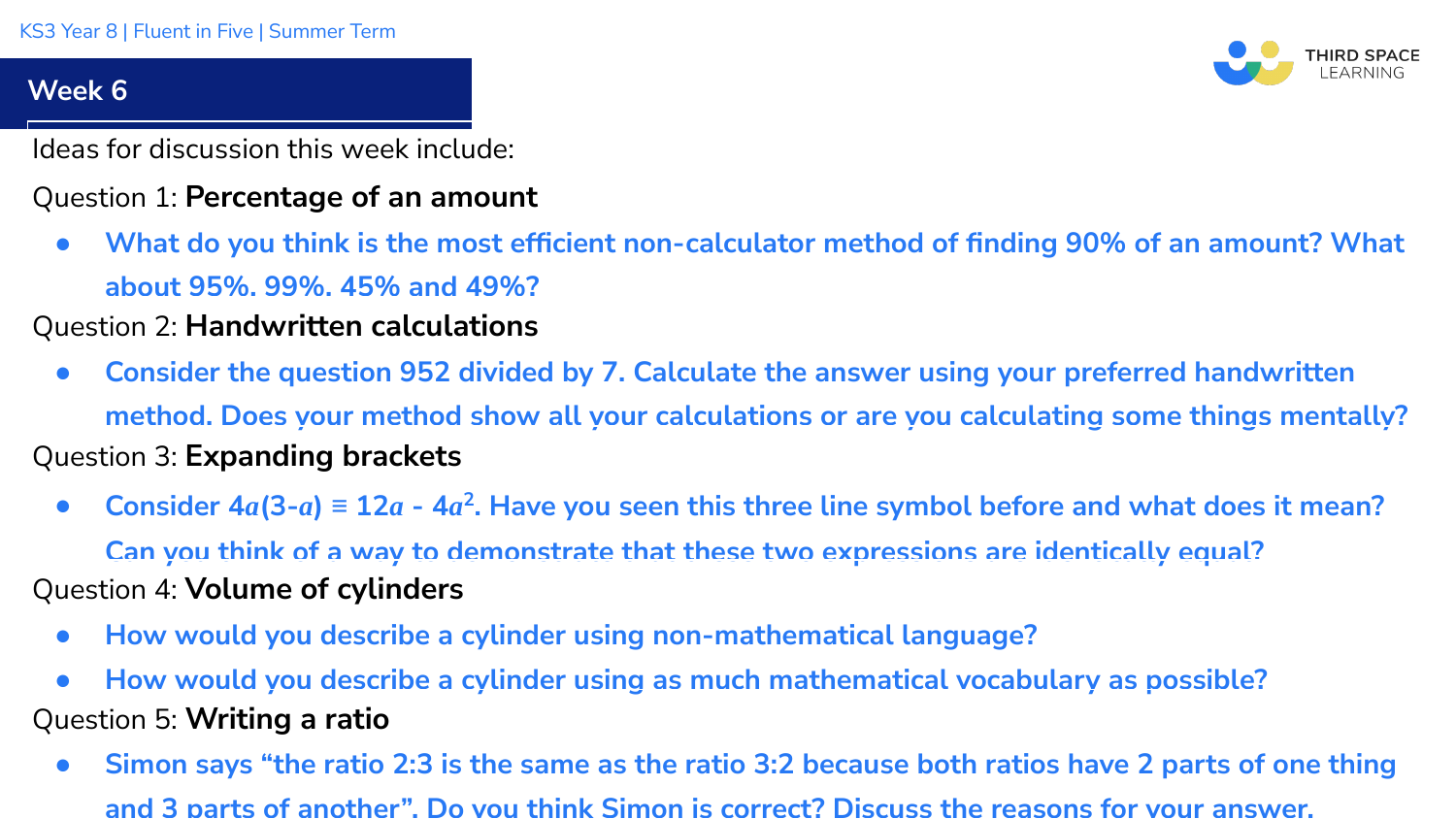

Week 6
| Ideas for discussion this week include: |
| --- |
| Question 1: Percentage of an amount What do you think is the most efficient non-calculator method of finding 90% of an amount? What about 95%, 99%, 45% and 49%? |
| Question 2: Handwritten calculations Consider the question 952 divided by 7. Calculate the answer using your preferred handwritten method. Does your method show all your calculations or are you calculating some things mentally? |
| Question 3: Expanding brackets Consider 4a(3-a) ≡ 12a - 4a2. Have you seen this three line symbol before and what does it mean? Can you think of a way to demonstrate that these two expressions are identically equal? |
| Question 4: Volume of cylinders How would you describe a cylinder using non-mathematical language? How would you describe a cylinder using as much mathematical vocabulary as possible? |
| Question 5: Writing a ratio Simon says “the ratio 2:3 is the same as the ratio 3:2 because both ratios have 2 parts of one thing and 3 parts of another”. Do you think Simon is correct? Discuss the reasons for your answer. |